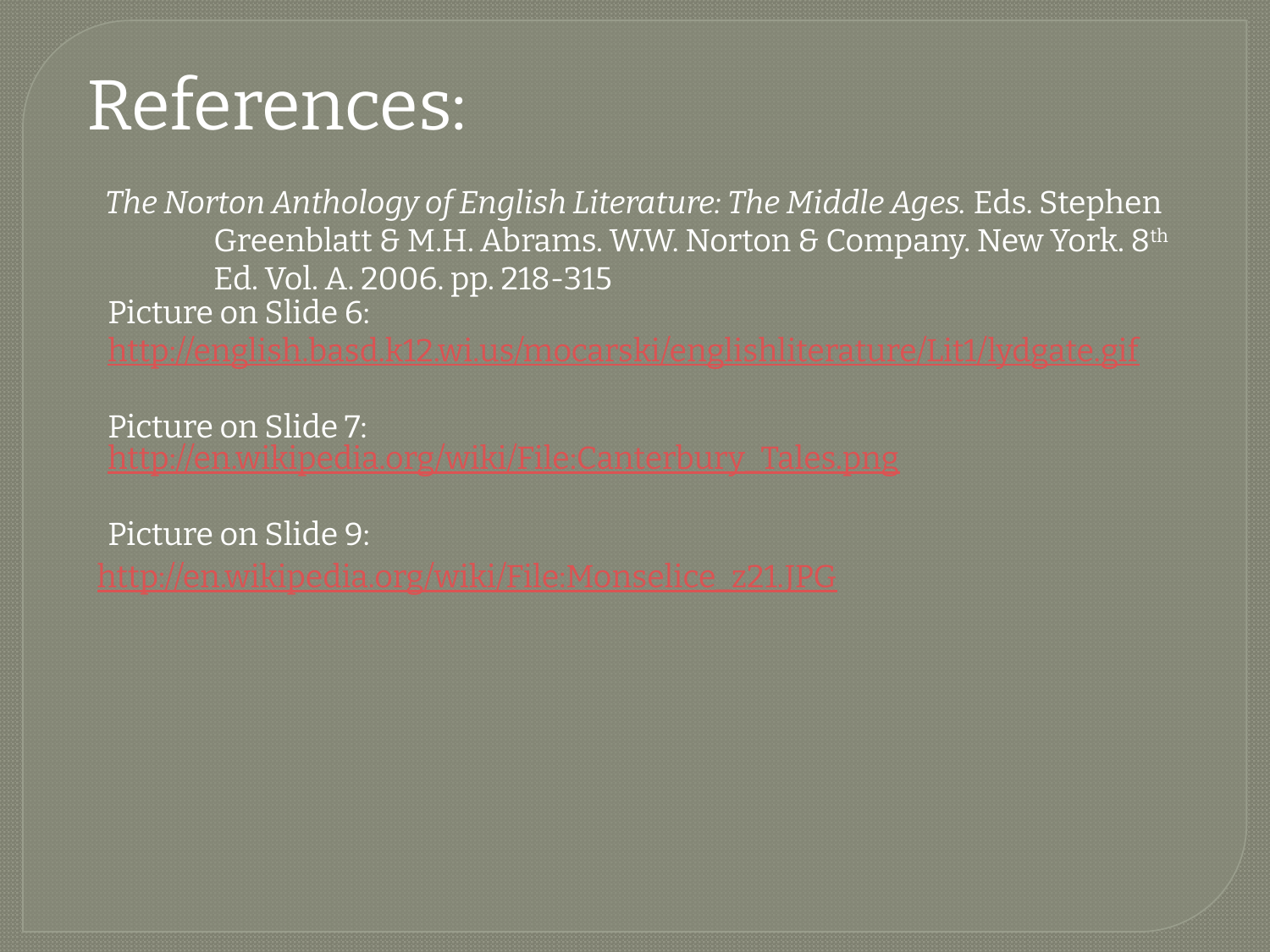

References:

   The Norton Anthology of English Literature: The Middle Ages. Eds. Stephen
	Greenblatt & M.H. Abrams. W.W. Norton & Company. New York. 8th 	Ed. Vol. A. 2006. pp. 218-315

Picture on Slide 6: http://english.basd.k12.wi.us/mocarski/englishliterature/Lit1/lydgate.gif

Picture on Slide 7:

http://en.wikipedia.org/wiki/File:Canterbury_Tales.png

Picture on Slide 9:

          http://en.wikipedia.org/wiki/File:Monselice_z21.JPG